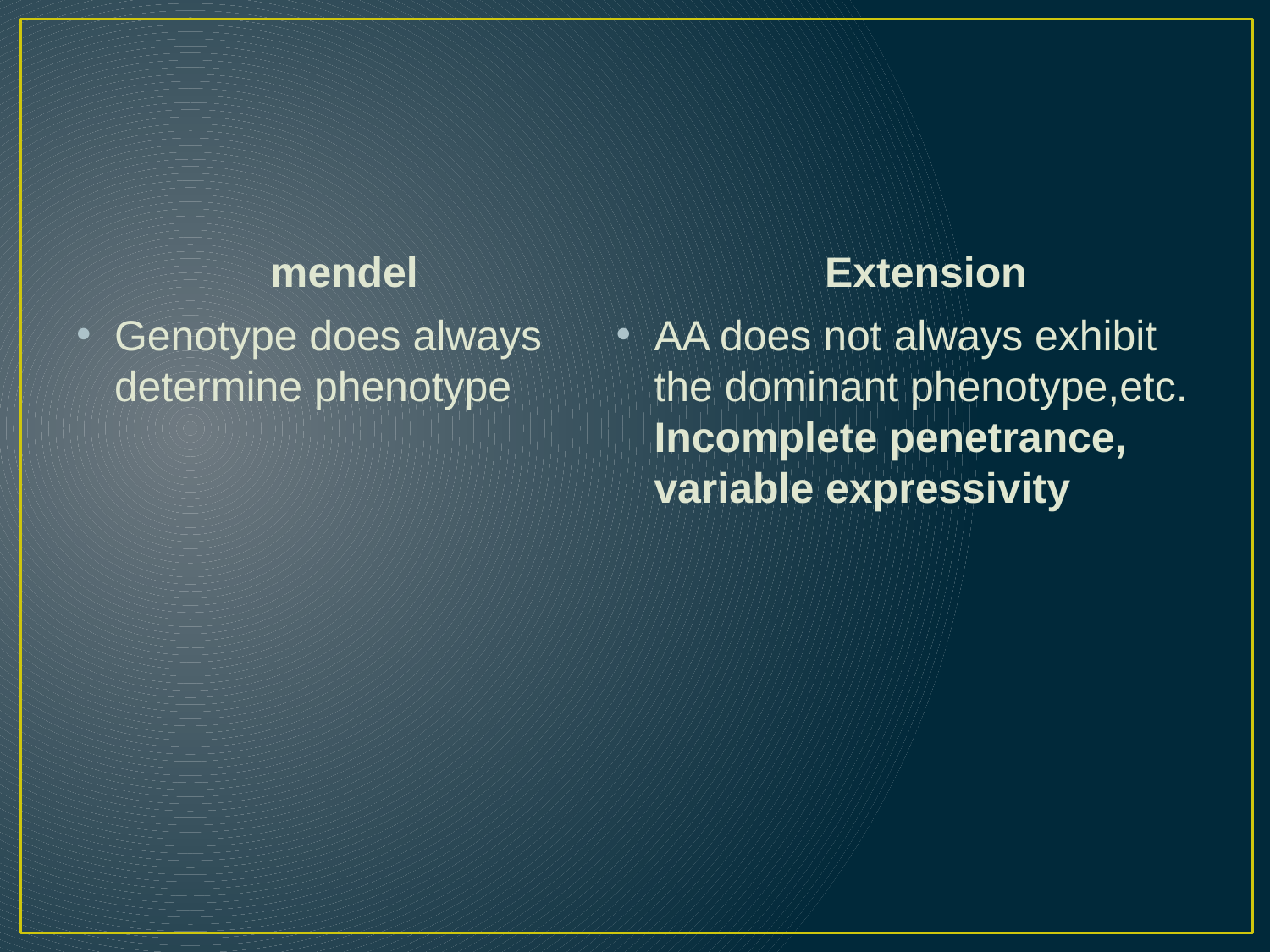

#
mendel
Extension
Genotype does always determine phenotype

AA does not always exhibit the dominant phenotype,etc. Incomplete penetrance, variable expressivity